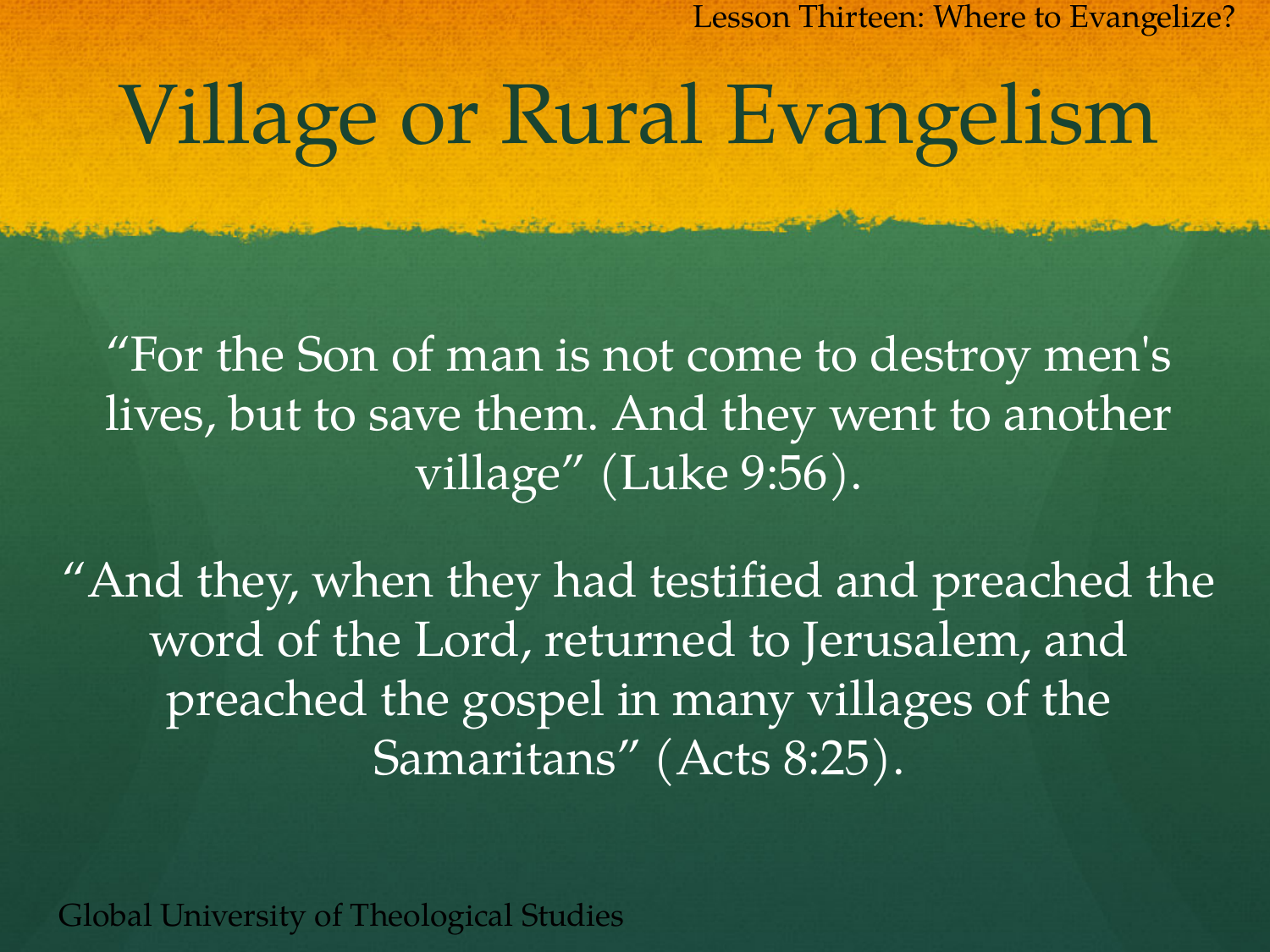

Lesson Thirteen: Where to Evangelize?

# Village or Rural Evangelism
“For the Son of man is not come to destroy men's lives, but to save them. And they went to another village” (Luke 9:56).
“And they, when they had testified and preached the word of the Lord, returned to Jerusalem, and preached the gospel in many villages of the Samaritans” (Acts 8:25).
Global University of Theological Studies